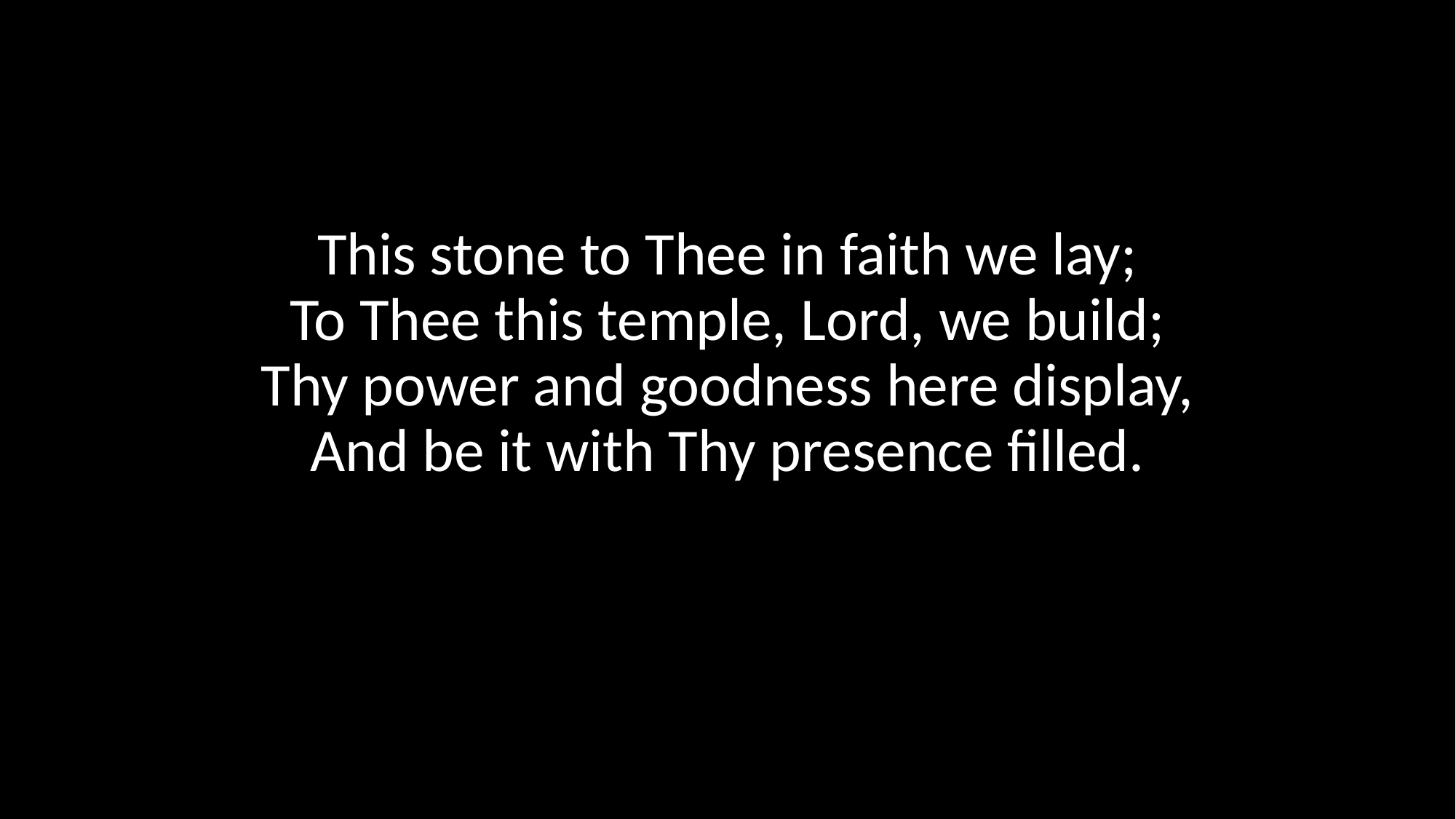

This stone to Thee in faith we lay;
To Thee this temple, Lord, we build;
Thy power and goodness here display,
And be it with Thy presence filled.